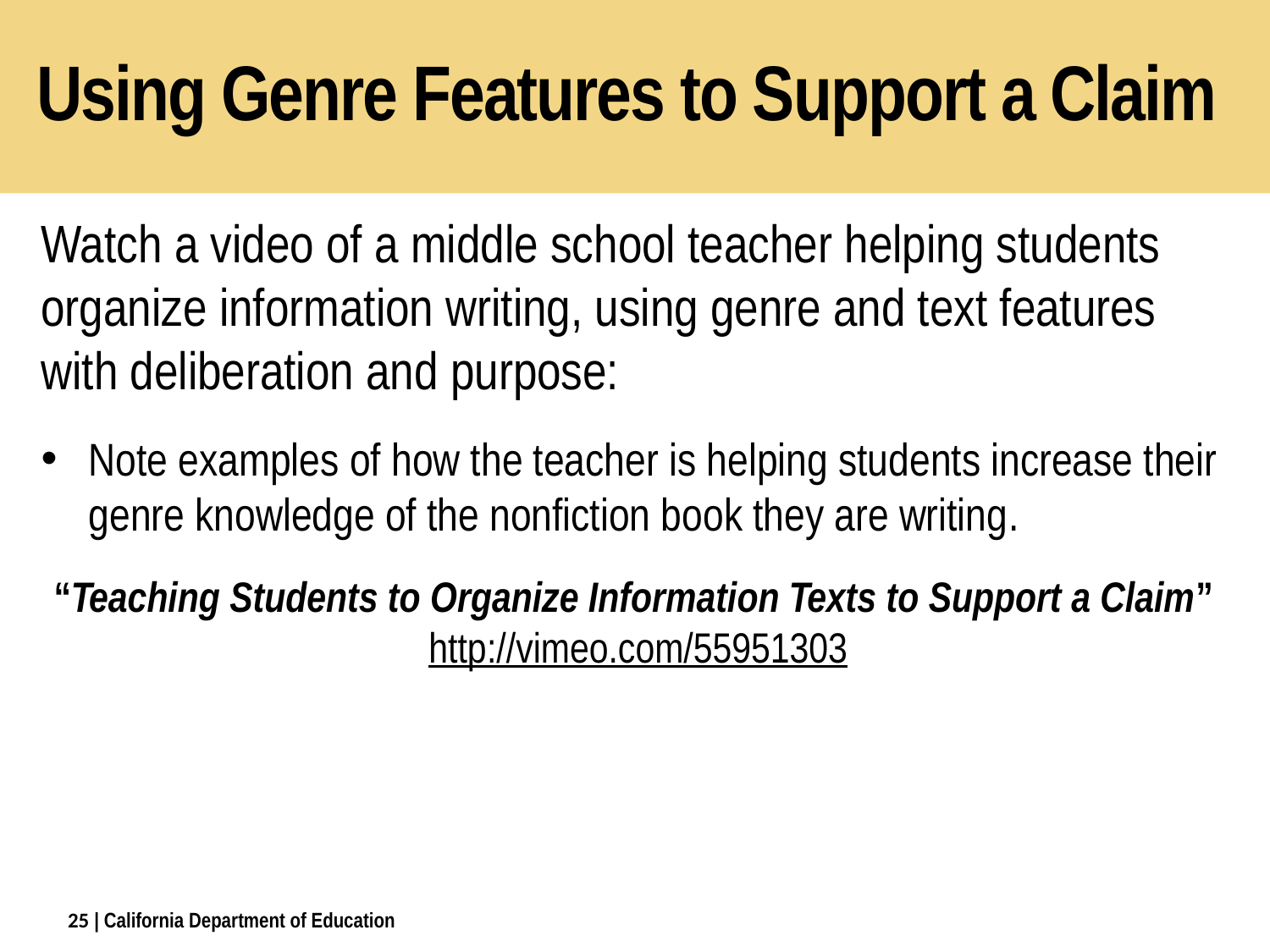

# Using Genre Features to Support a Claim
Watch a video of a middle school teacher helping students organize information writing, using genre and text features with deliberation and purpose:
Note examples of how the teacher is helping students increase their genre knowledge of the nonfiction book they are writing.
“Teaching Students to Organize Information Texts to Support a Claim” http://vimeo.com/55951303

25
| California Department of Education